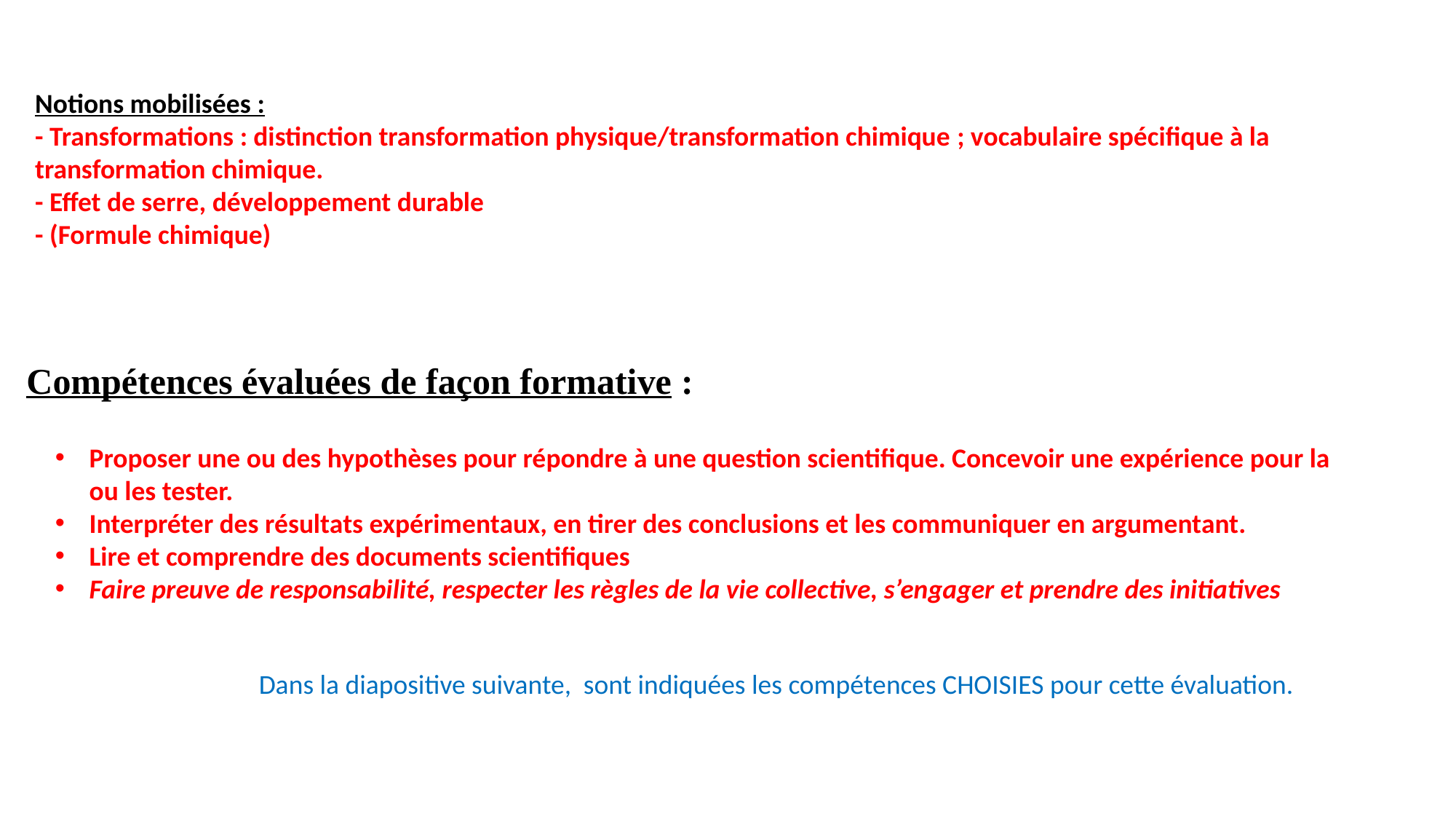

Notions mobilisées :
- Transformations : distinction transformation physique/transformation chimique ; vocabulaire spécifique à la transformation chimique.
- Effet de serre, développement durable
- (Formule chimique)

Compétences évaluées de façon formative :
Proposer une ou des hypothèses pour répondre à une question scientifique. Concevoir une expérience pour la ou les tester.
Interpréter des résultats expérimentaux, en tirer des conclusions et les communiquer en argumentant.
Lire et comprendre des documents scientifiques
Faire preuve de responsabilité, respecter les règles de la vie collective, s’engager et prendre des initiatives
Dans la diapositive suivante,  sont indiquées les compétences CHOISIES pour cette évaluation.